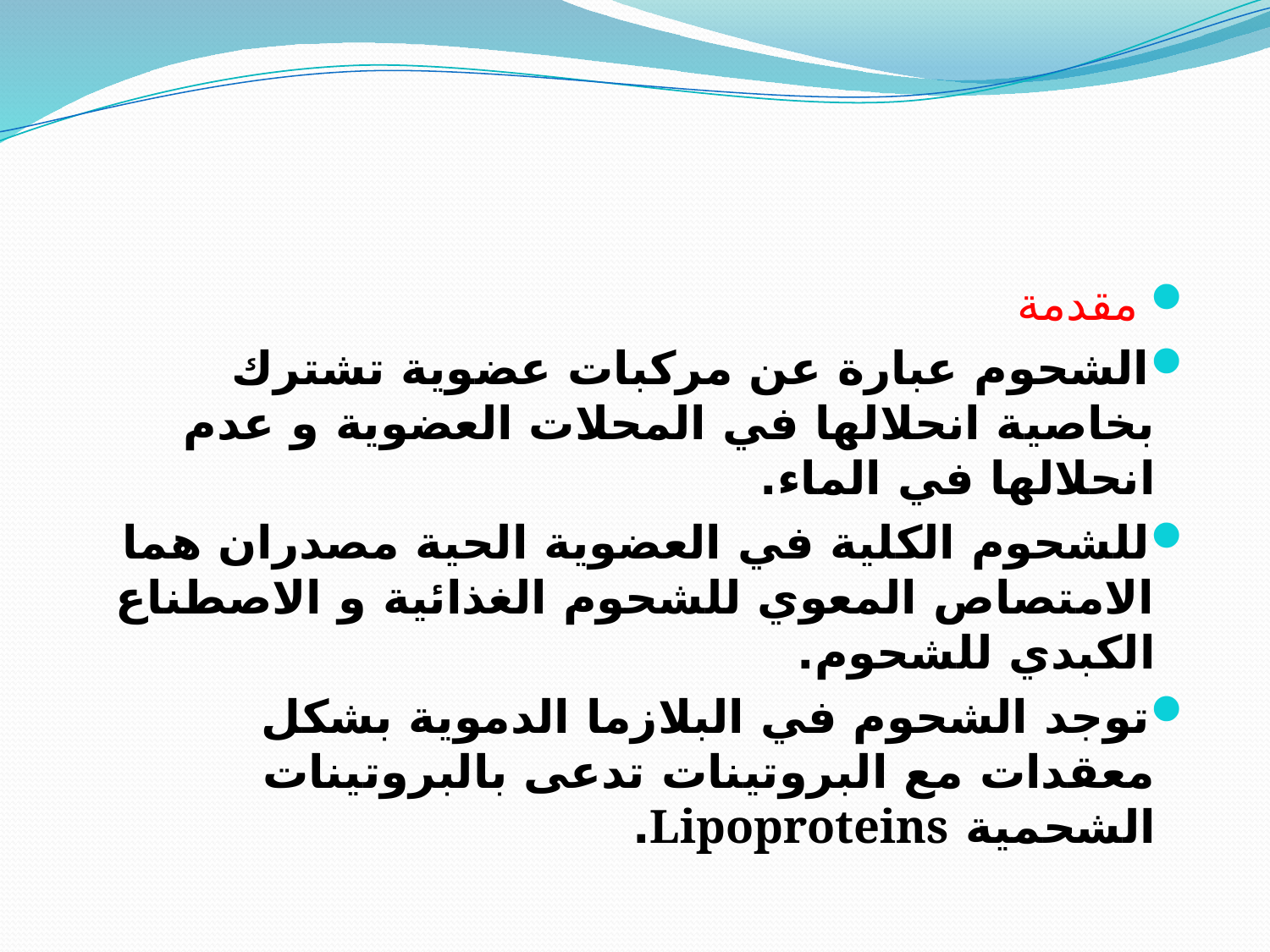

#
 مقدمة
الشحوم عبارة عن مركبات عضوية تشترك بخاصية انحلالها في المحلات العضوية و عدم انحلالها في الماء.
للشحوم الكلية في العضوية الحية مصدران هما الامتصاص المعوي للشحوم الغذائية و الاصطناع الكبدي للشحوم.
توجد الشحوم في البلازما الدموية بشكل معقدات مع البروتينات تدعى بالبروتينات الشحمية Lipoproteins.